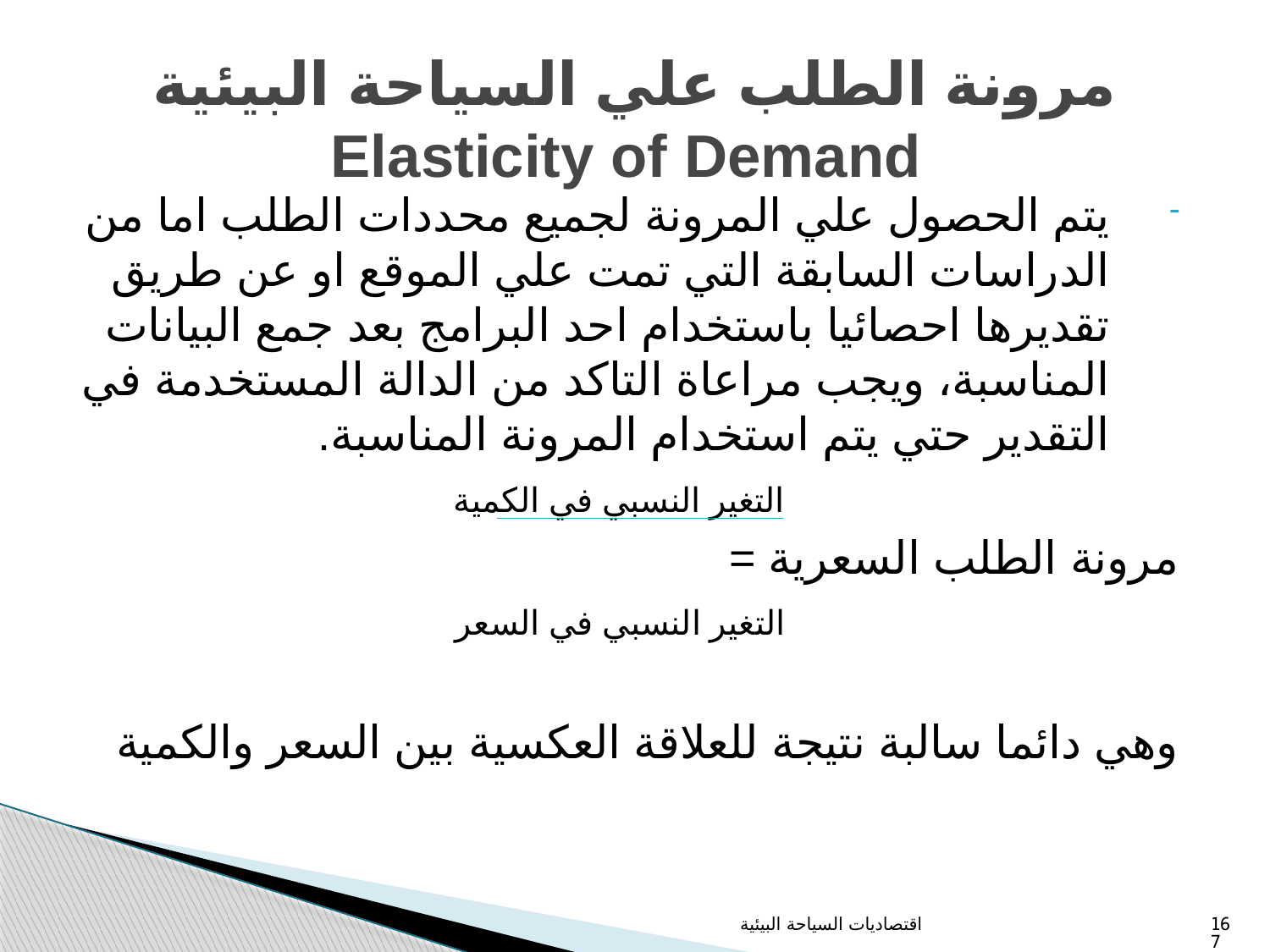

# مرونة الطلب علي السياحة البيئية Elasticity of Demand
يتم الحصول علي المرونة لجميع محددات الطلب اما من الدراسات السابقة التي تمت علي الموقع او عن طريق تقديرها احصائيا باستخدام احد البرامج بعد جمع البيانات المناسبة، ويجب مراعاة التاكد من الدالة المستخدمة في التقدير حتي يتم استخدام المرونة المناسبة.
                               التغير النسبي في الكمية
مرونة الطلب السعرية =
                               التغير النسبي في السعر

وهي دائما سالبة نتيجة للعلاقة العكسية بين السعر والكمية
اقتصاديات السياحة البيئية
167